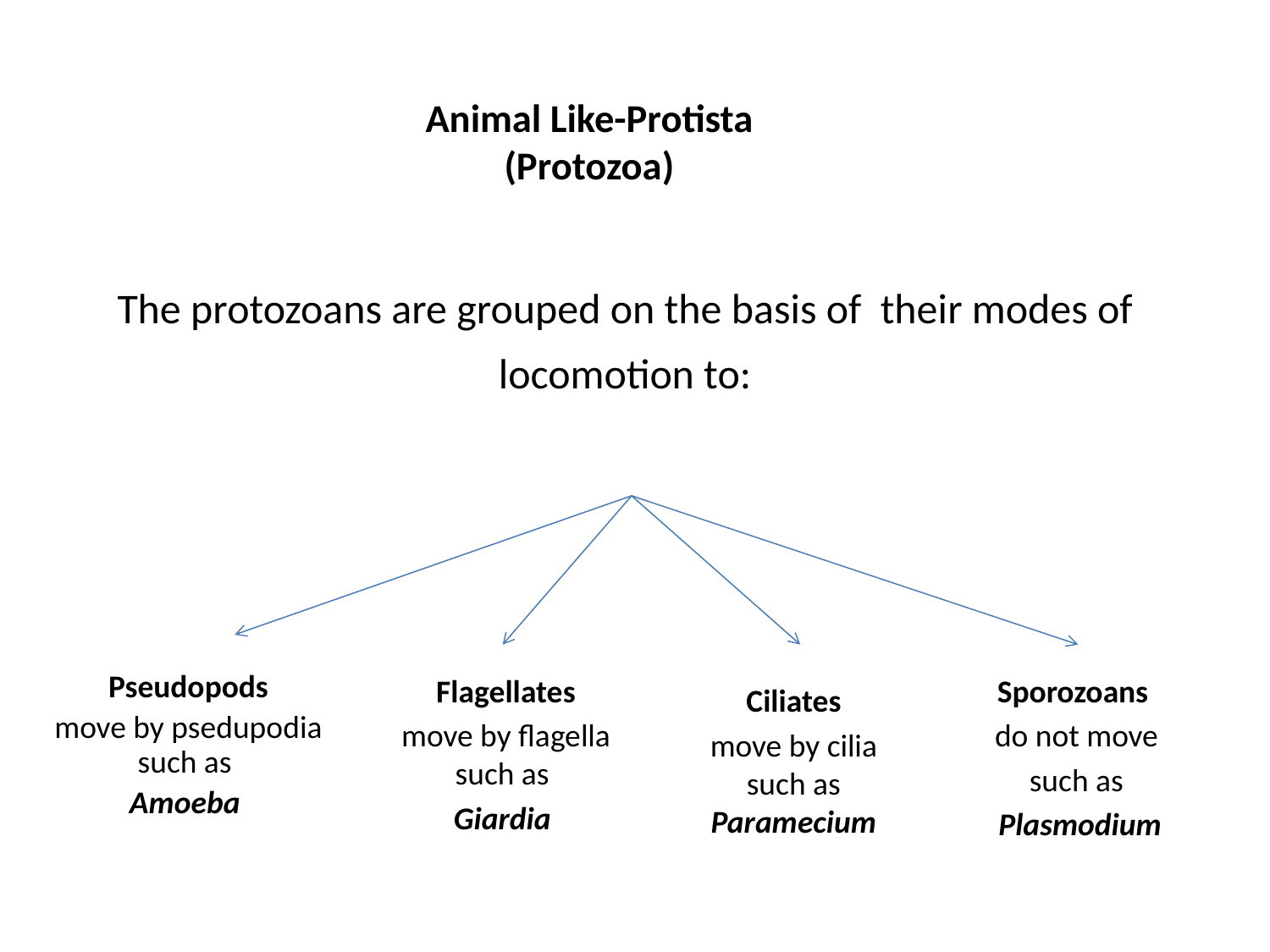

Animal Like-Protista
(Protozoa)
The protozoans are grouped on the basis of  their modes of locomotion to:
Pseudopods
move by psedupodia such as
Amoeba

Flagellates
move by flagella such as
Giardia

Sporozoans
do not move
such as
 Plasmodium

Ciliates
move by cilia such as Paramecium